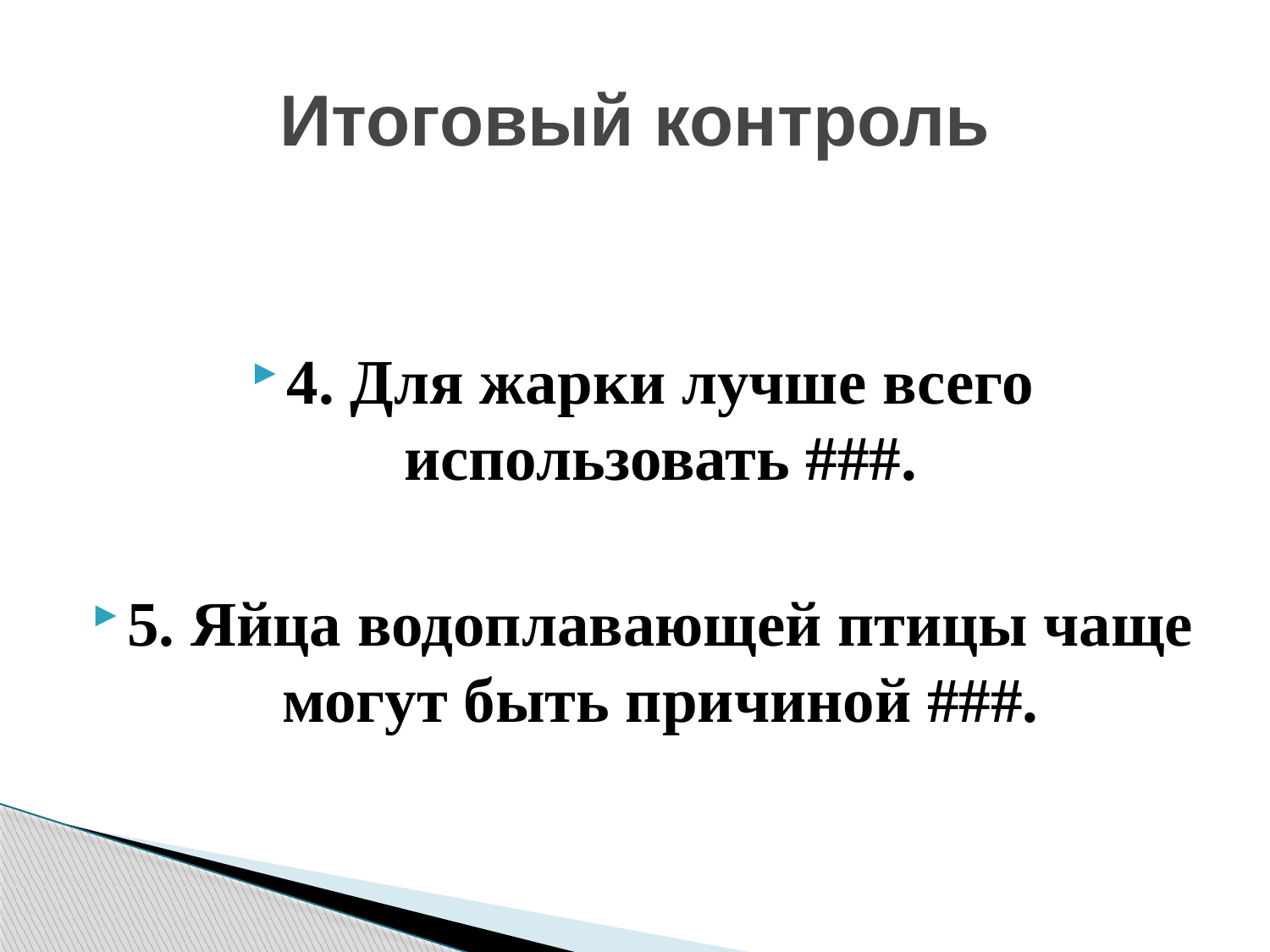

# Итоговый контроль

4. Для жарки лучше всего использовать ###.

5. Яйца водоплавающей птицы чаще могут быть причиной ###.